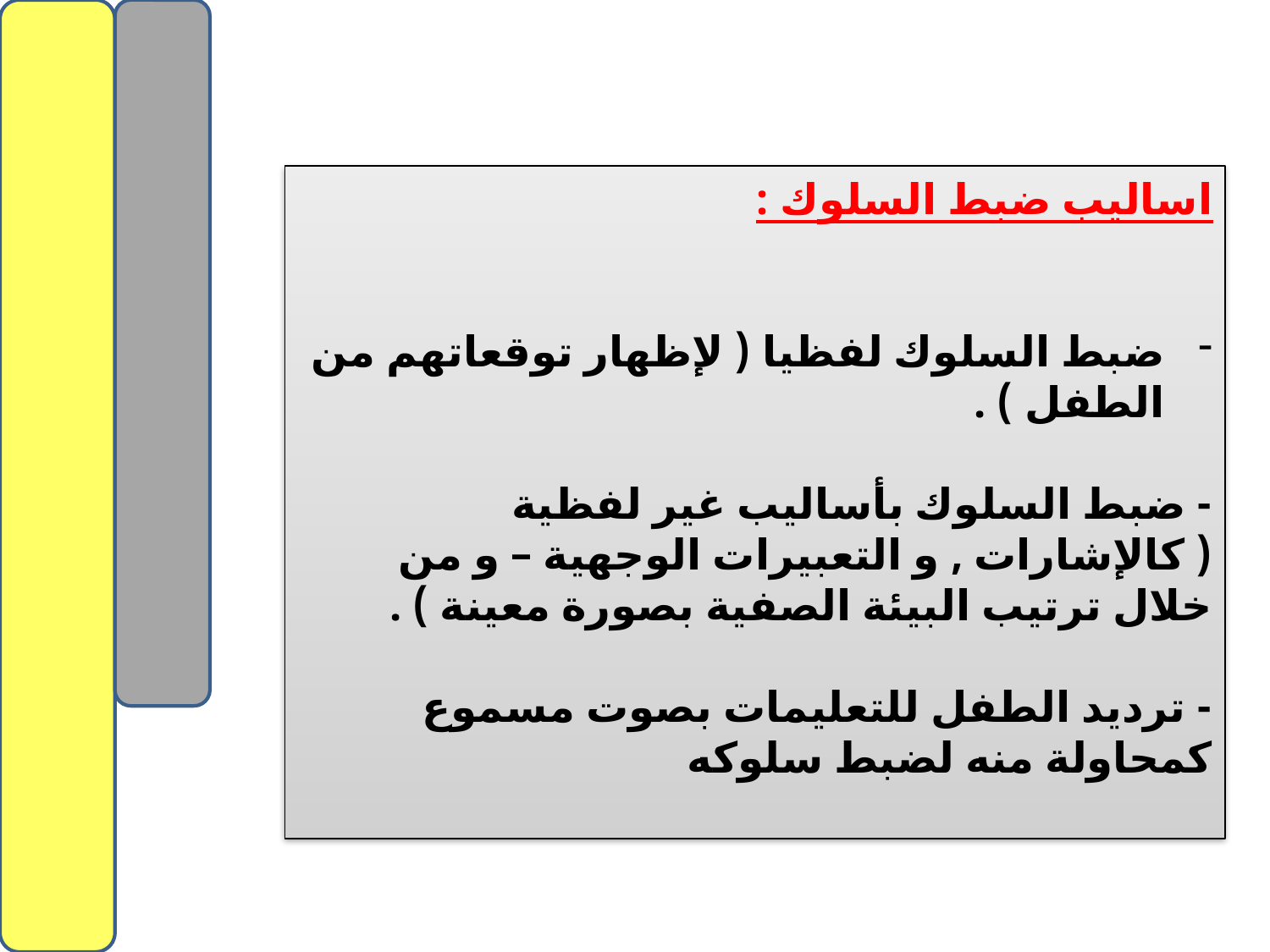

اساليب ضبط السلوك :

ضبط السلوك لفظيا ( لإظهار توقعاتهم من الطفل ) .

- ضبط السلوك بأساليب غير لفظية ( كالإشارات , و التعبيرات الوجهية – و من خلال ترتيب البيئة الصفية بصورة معينة ) .

- ترديد الطفل للتعليمات بصوت مسموع كمحاولة منه لضبط سلوكه